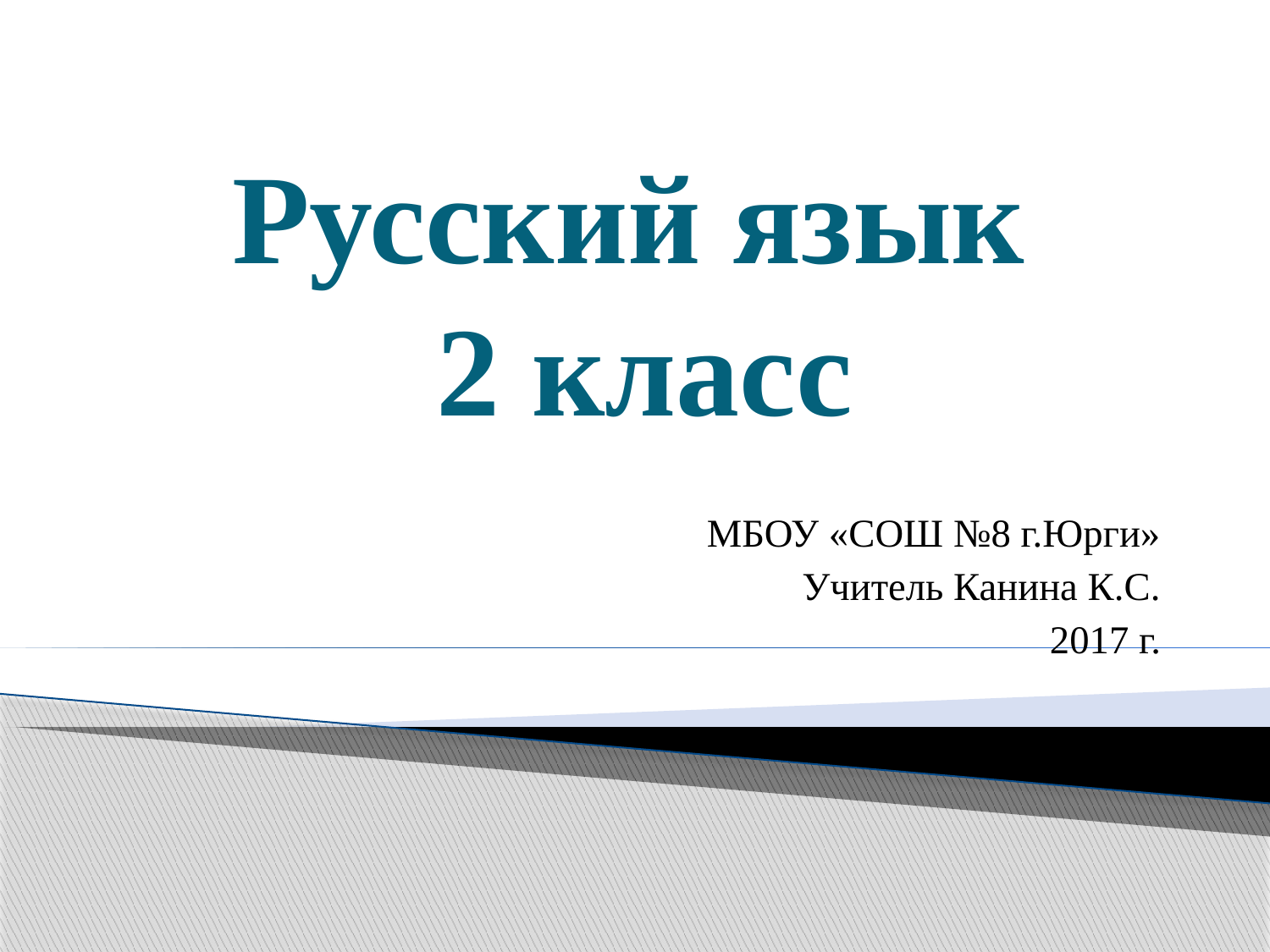

# Русский язык 2 класс
МБОУ «СОШ №8 г.Юрги»
Учитель Канина К.С.
2017 г.